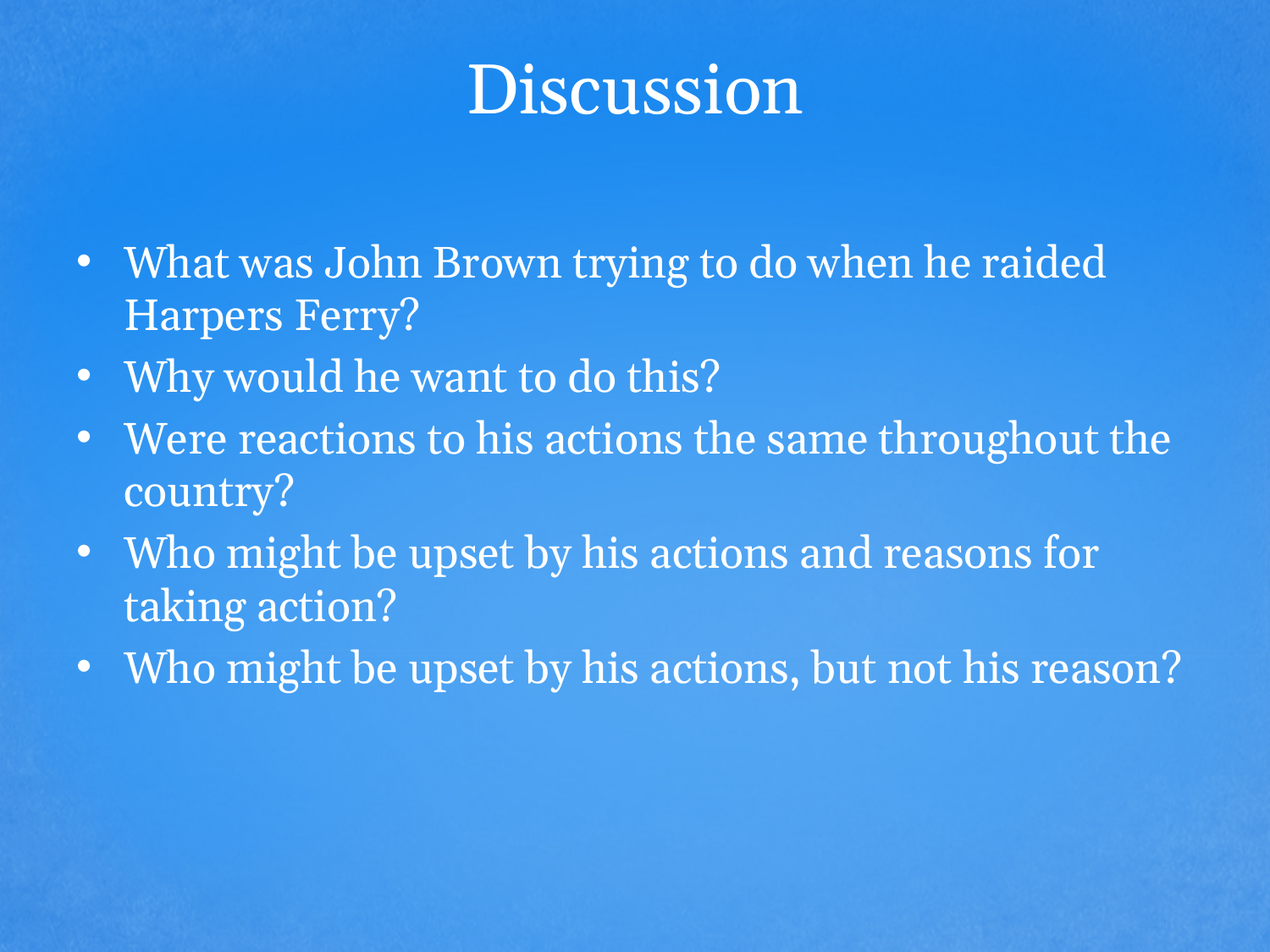

# Discussion
What was John Brown trying to do when he raided Harpers Ferry?
Why would he want to do this?
Were reactions to his actions the same throughout the country?
Who might be upset by his actions and reasons for taking action?
Who might be upset by his actions, but not his reason?